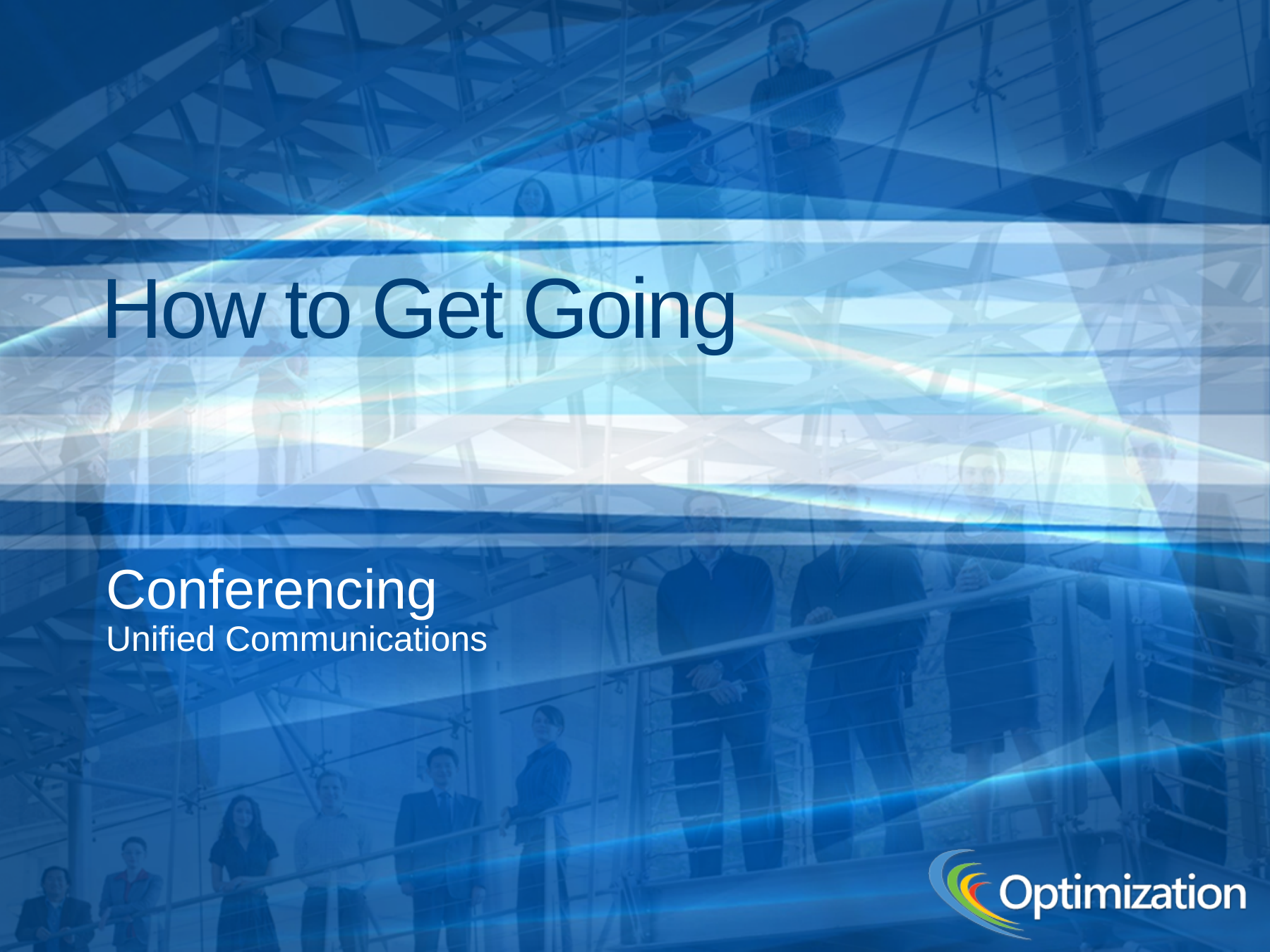

# How to Get Going
Conferencing
Unified Communications